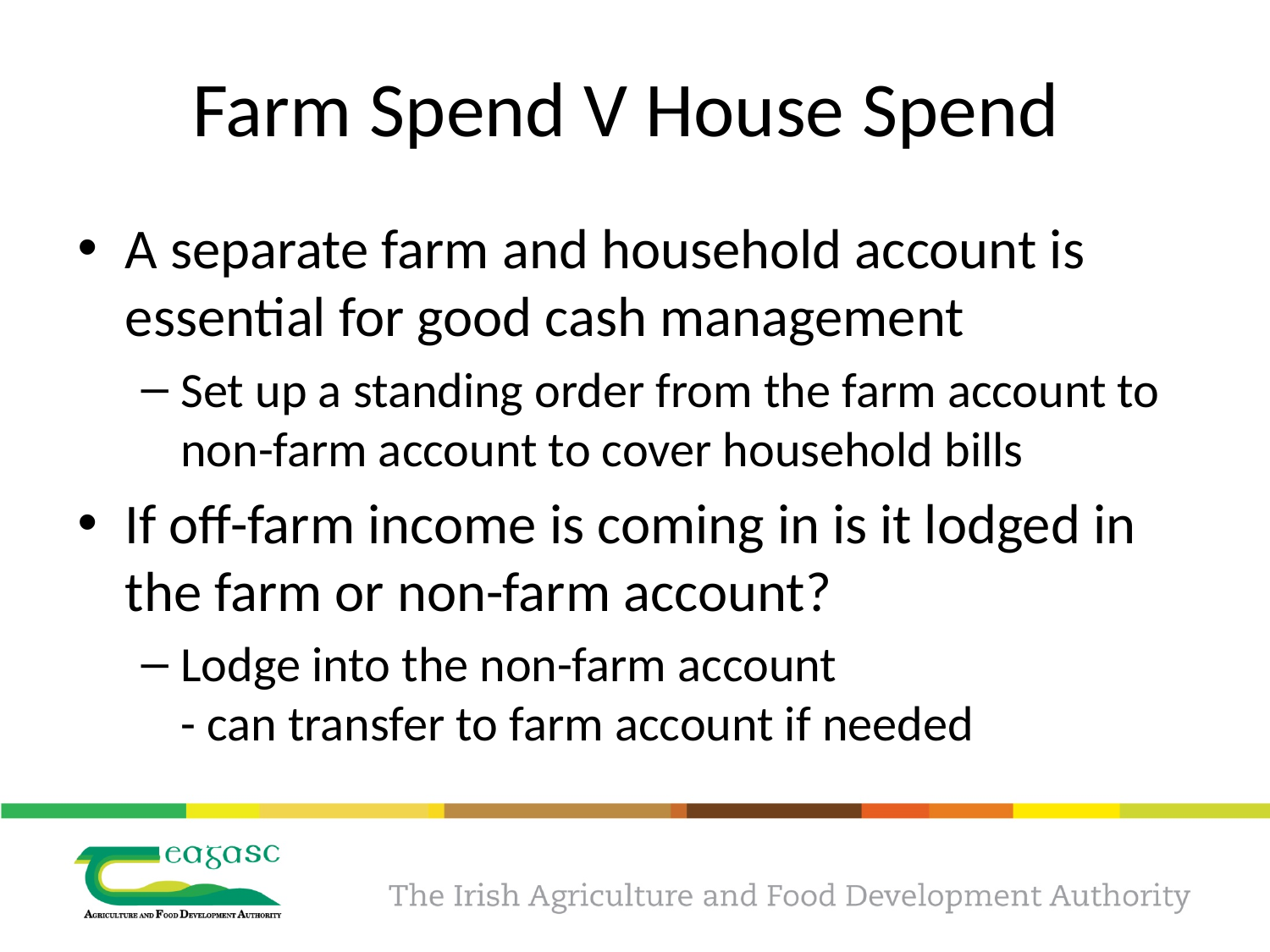

# Farm Spend V House Spend
A separate farm and household account is essential for good cash management
Set up a standing order from the farm account to non-farm account to cover household bills
If off-farm income is coming in is it lodged in the farm or non-farm account?
Lodge into the non-farm account
- can transfer to farm account if needed